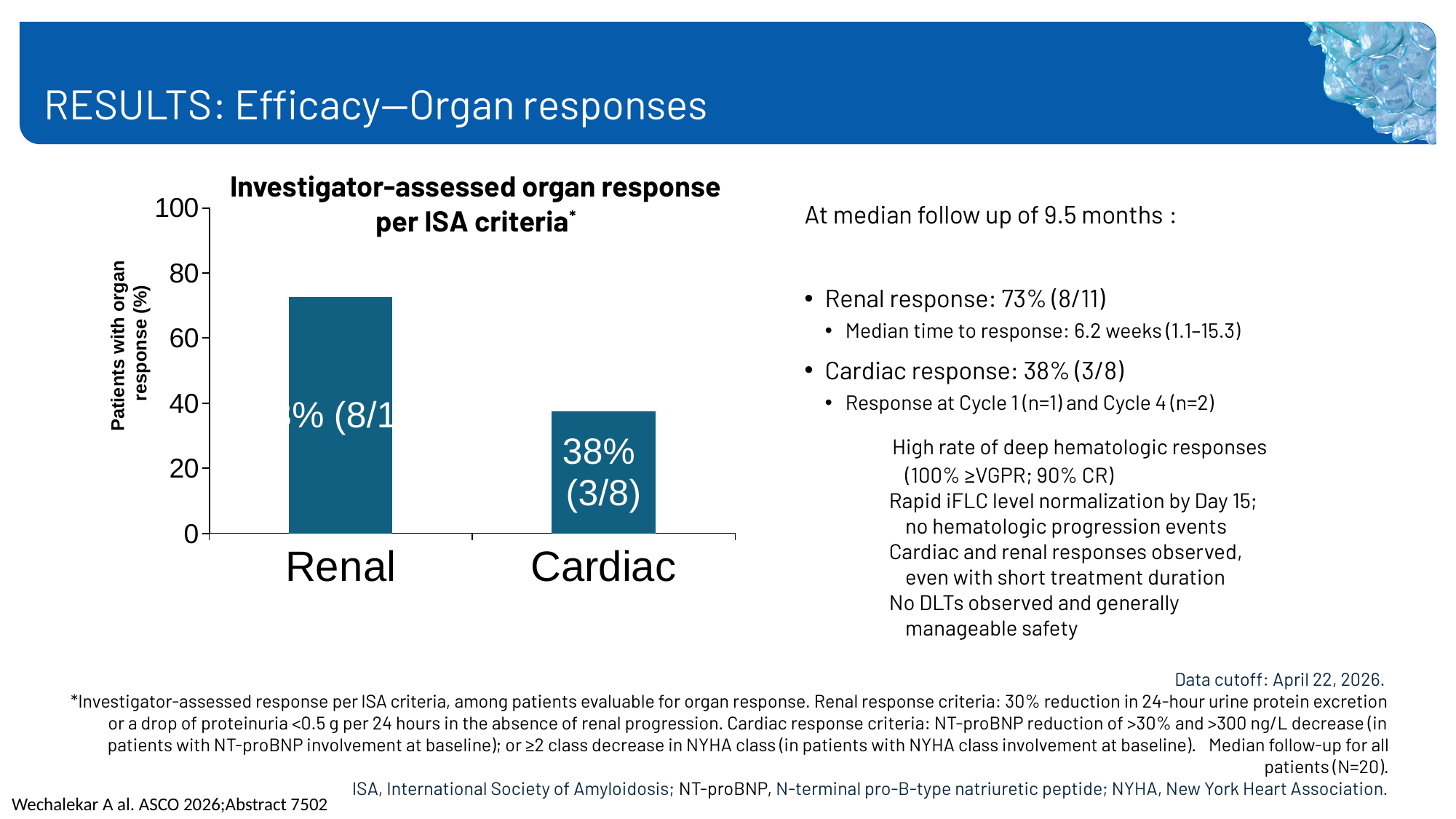

# RESULTS: Efficacy—Organ responses

### Chart

| Category | NE | No response | Response |
|---|---|---|---|
| Renal | 0.0 | 0.0 | 72.7 |
| Cardiac | 0.0 | 0.0 | 37.5 |
Investigator-assessed organ response per ISA criteria*
At median follow up of 9.5 months†:

Renal response: 73% (8/11)
Median time to response: 6.2 weeks (1.1–15.3)
Cardiac response: 38% (3/8)
Response at Cycle 1 (n=1) and Cycle 4 (n=2)
Patients with organ
 response (%)
 High rate of deep hematologic responses (100% ≥VGPR; 90% CR)
 Rapid iFLC level normalization by Day 15; no hematologic progression events
 Cardiac and renal responses observed, even with short treatment duration
 No DLTs observed and generally manageable safety

Data cutoff: April 22, 2026.
*Investigator-assessed response per ISA criteria, among patients evaluable for organ response. Renal response criteria: 30% reduction in 24-hour urine protein excretion or a drop of proteinuria <0.5 g per 24 hours in the absence of renal progression. Cardiac response criteria: NT-proBNP reduction of >30% and >300 ng/L decrease (in patients with NT-proBNP involvement at baseline); or ≥2 class decrease in NYHA class (in patients with NYHA class involvement at baseline). † Median follow-up for all patients (N=20).
ISA, International Society of Amyloidosis; NT-proBNP, N-terminal pro-B-type natriuretic peptide; NYHA, New York Heart Association.
Wechalekar A al. ASCO 2026;Abstract 7502